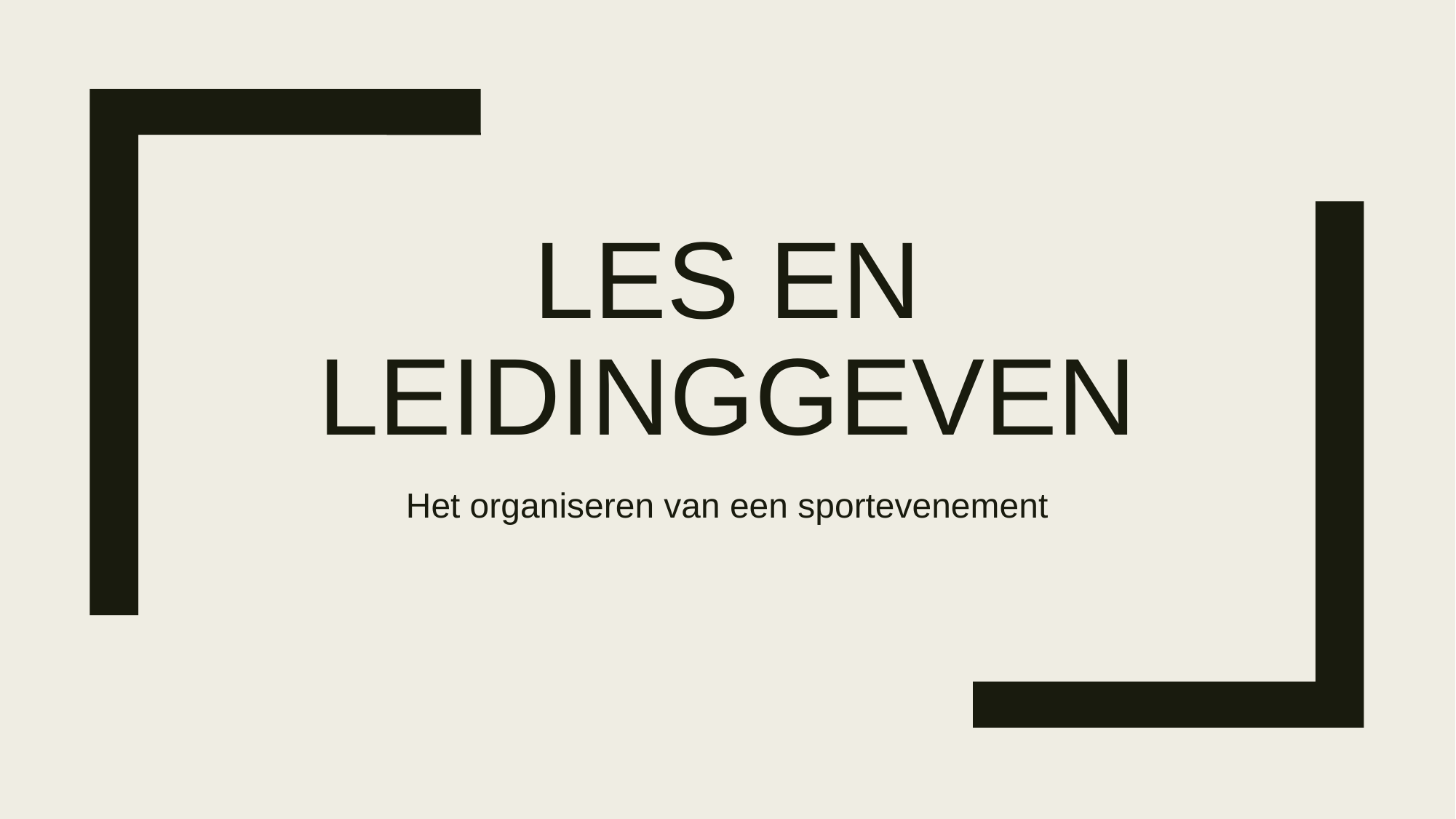

# Les en leidinggeven
Het organiseren van een sportevenement